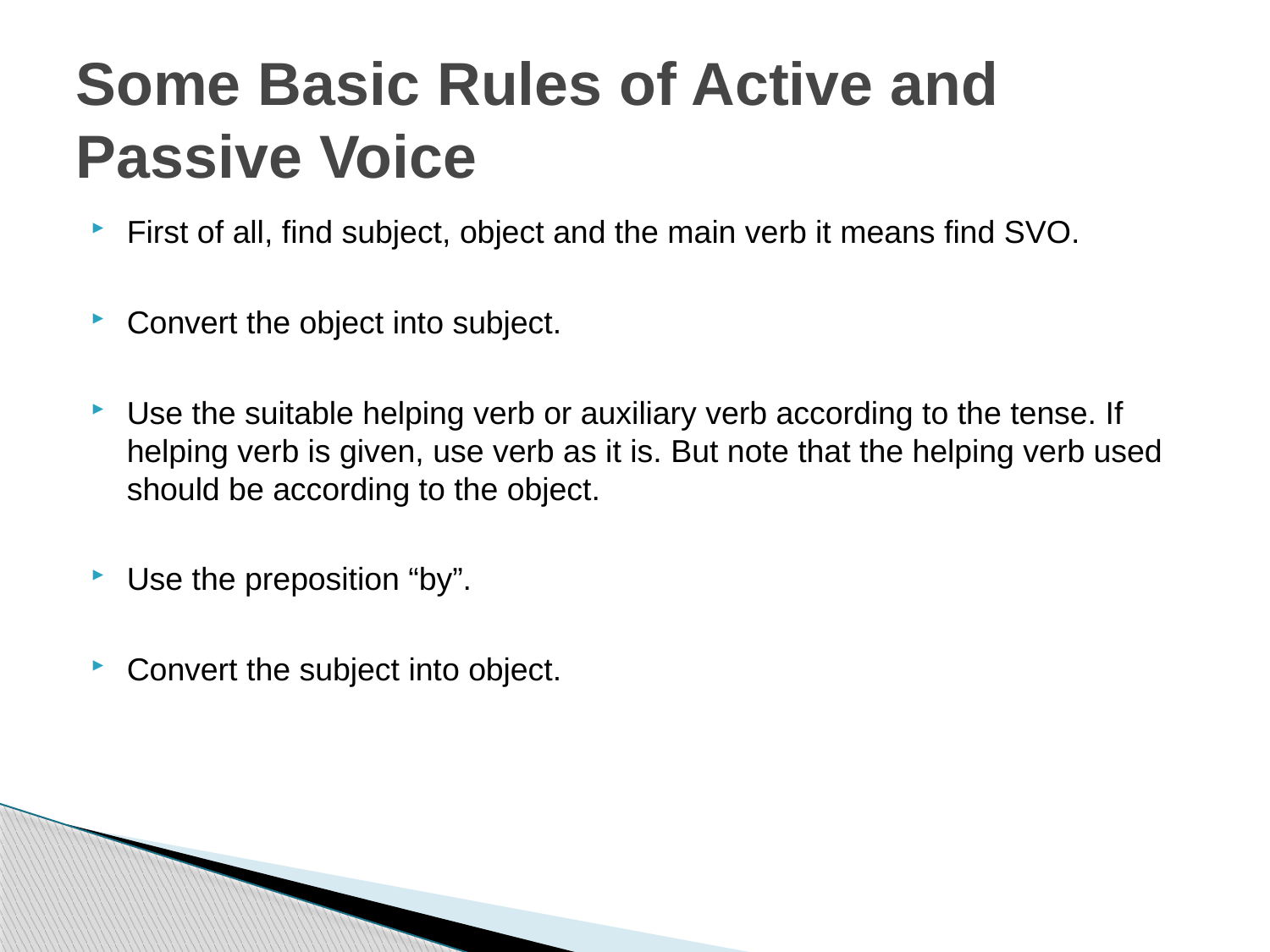

# Some Basic Rules of Active and Passive Voice
First of all, find subject, object and the main verb it means find SVO.

Convert the object into subject.

Use the suitable helping verb or auxiliary verb according to the tense. If helping verb is given, use verb as it is. But note that the helping verb used should be according to the object.

Use the preposition “by”.

Convert the subject into object.